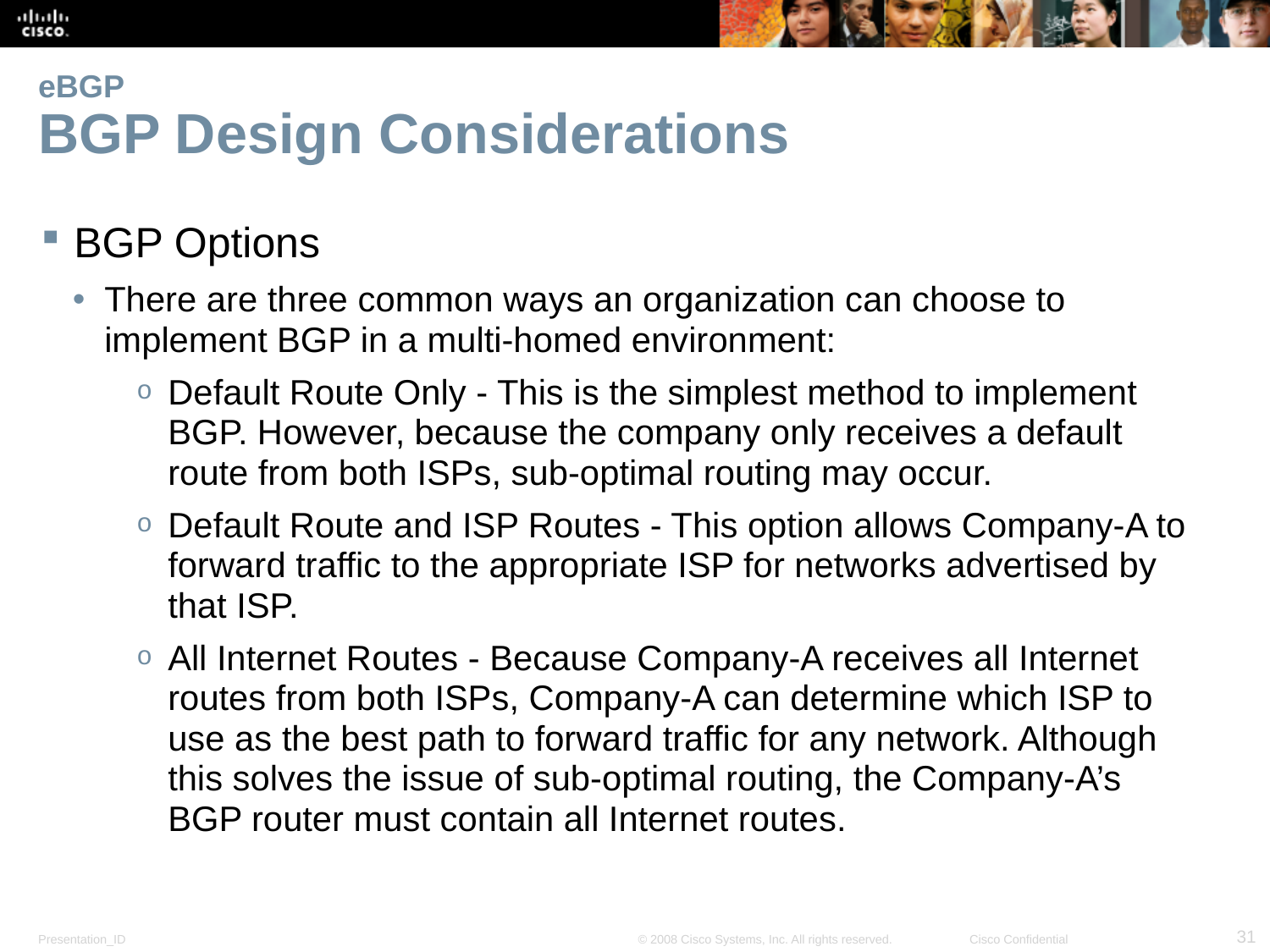

# eBGP BGP Design Considerations
BGP Options
There are three common ways an organization can choose to implement BGP in a multi-homed environment:
Default Route Only - This is the simplest method to implement BGP. However, because the company only receives a default route from both ISPs, sub-optimal routing may occur.
Default Route and ISP Routes - This option allows Company-A to forward traffic to the appropriate ISP for networks advertised by that ISP.
All Internet Routes - Because Company-A receives all Internet routes from both ISPs, Company-A can determine which ISP to use as the best path to forward traffic for any network. Although this solves the issue of sub-optimal routing, the Company-A’s BGP router must contain all Internet routes.